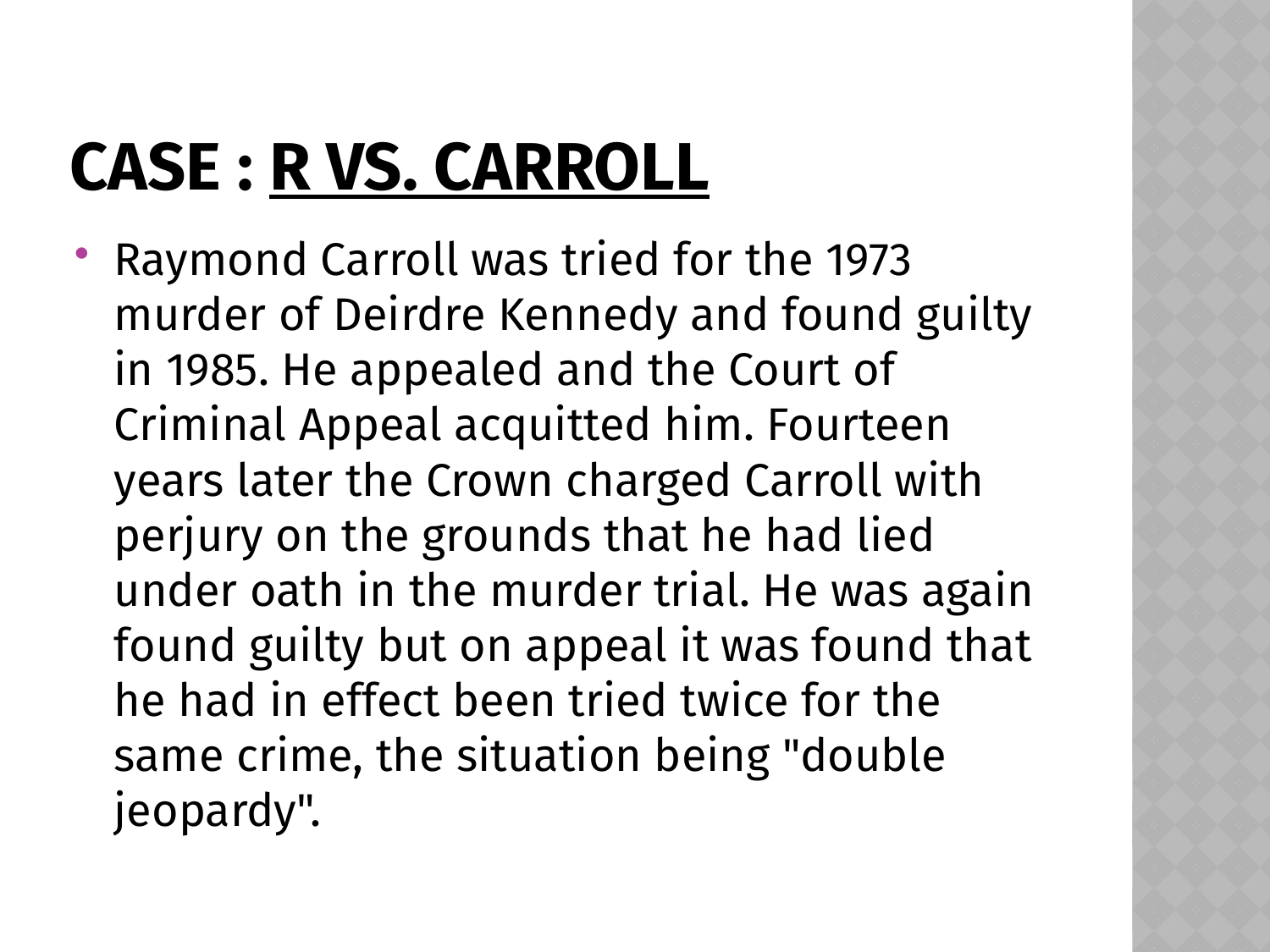

# Case : R vs. Carroll
Raymond Carroll was tried for the 1973 murder of Deirdre Kennedy and found guilty in 1985. He appealed and the Court of Criminal Appeal acquitted him. Fourteen years later the Crown charged Carroll with perjury on the grounds that he had lied under oath in the murder trial. He was again found guilty but on appeal it was found that he had in effect been tried twice for the same crime, the situation being "double jeopardy".